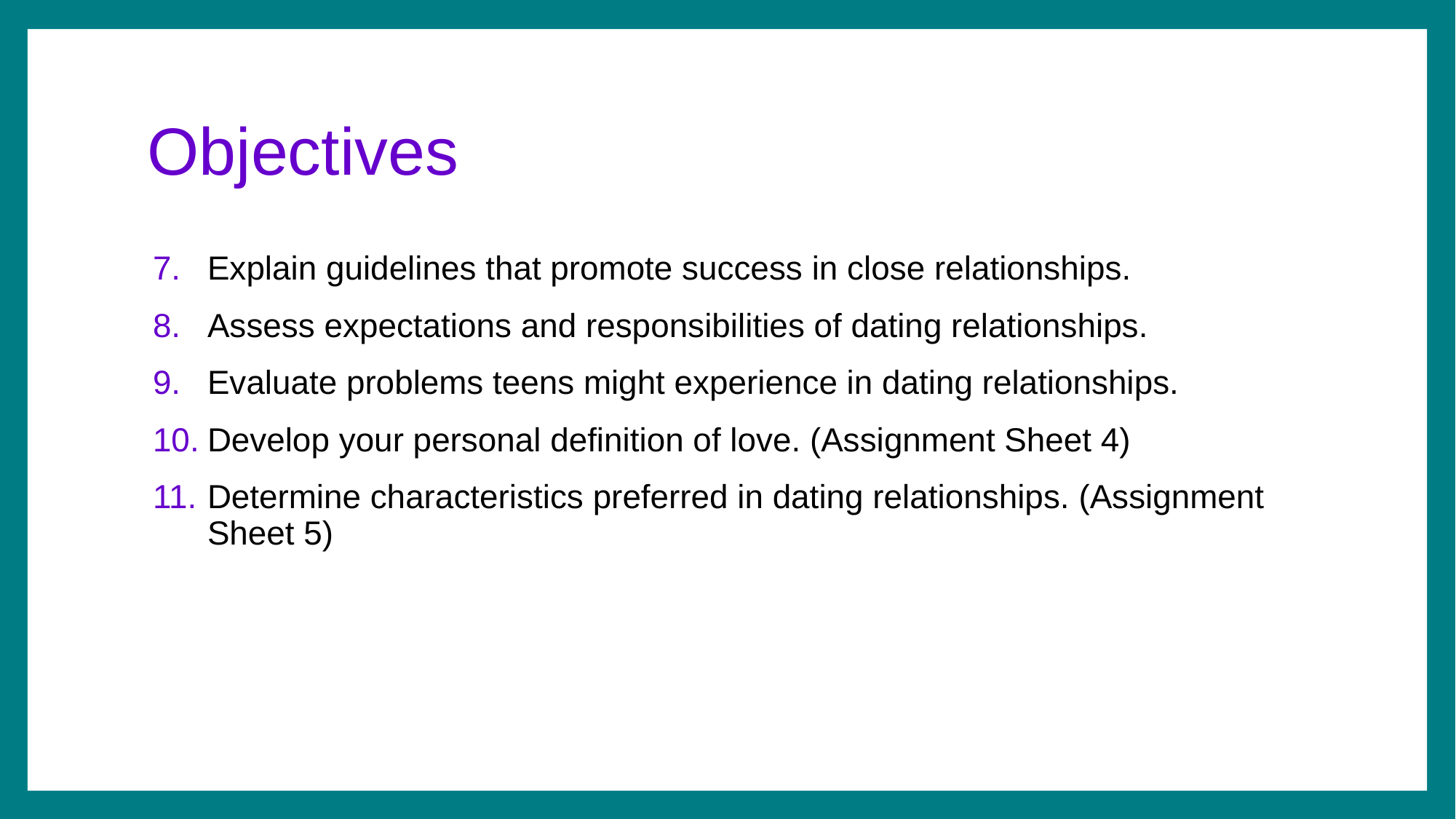

# Objectives
Explain guidelines that promote success in close relationships.
Assess expectations and responsibilities of dating relationships.
Evaluate problems teens might experience in dating relationships.
Develop your personal definition of love. (Assignment Sheet 4)
Determine characteristics preferred in dating relationships. (Assignment Sheet 5)